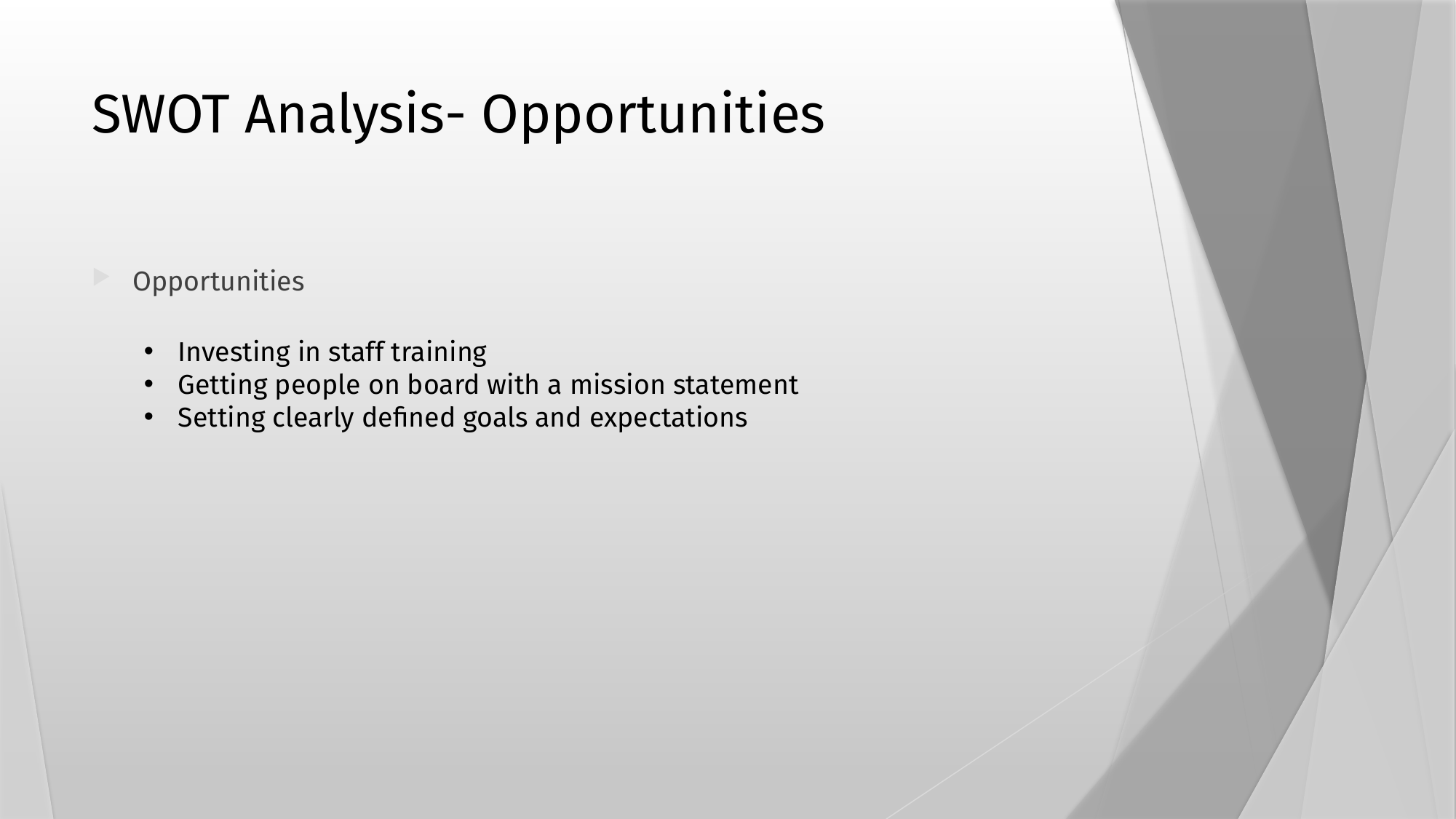

# SWOT Analysis- Opportunities
Opportunities

Investing in staff training
Getting people on board with a mission statement
Setting clearly defined goals and expectations